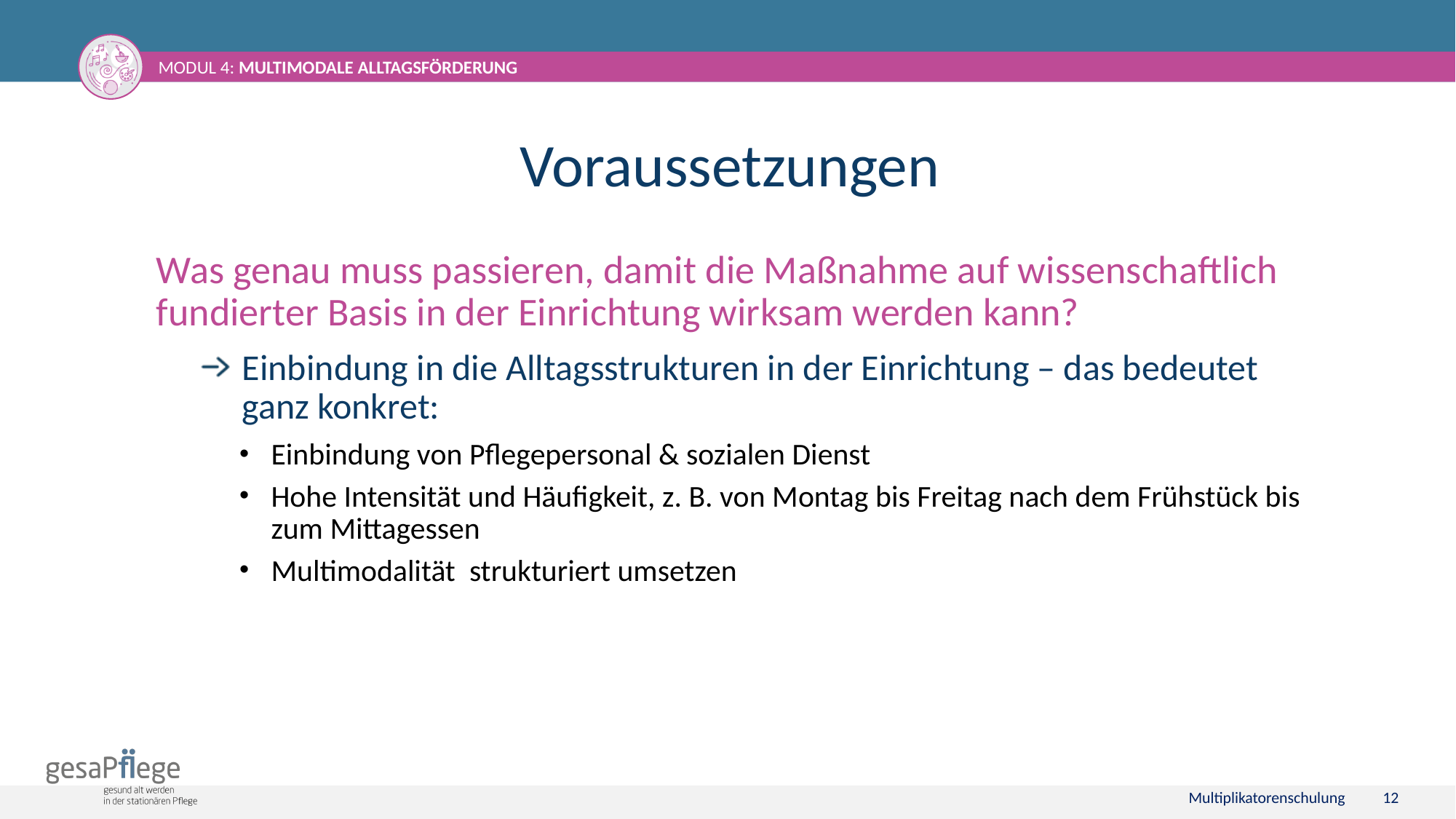

# Voraussetzungen
Was genau muss passieren, damit die Maßnahme auf wissenschaftlich fundierter Basis in der Einrichtung wirksam werden kann?
Einbindung in die Alltagsstrukturen in der Einrichtung – das bedeutet ganz konkret:
Einbindung von Pflegepersonal & sozialen Dienst
Hohe Intensität und Häufigkeit, z. B. von Montag bis Freitag nach dem Frühstück bis zum Mittagessen
Multimodalität  strukturiert umsetzen

Multiplikatorenschulung
12